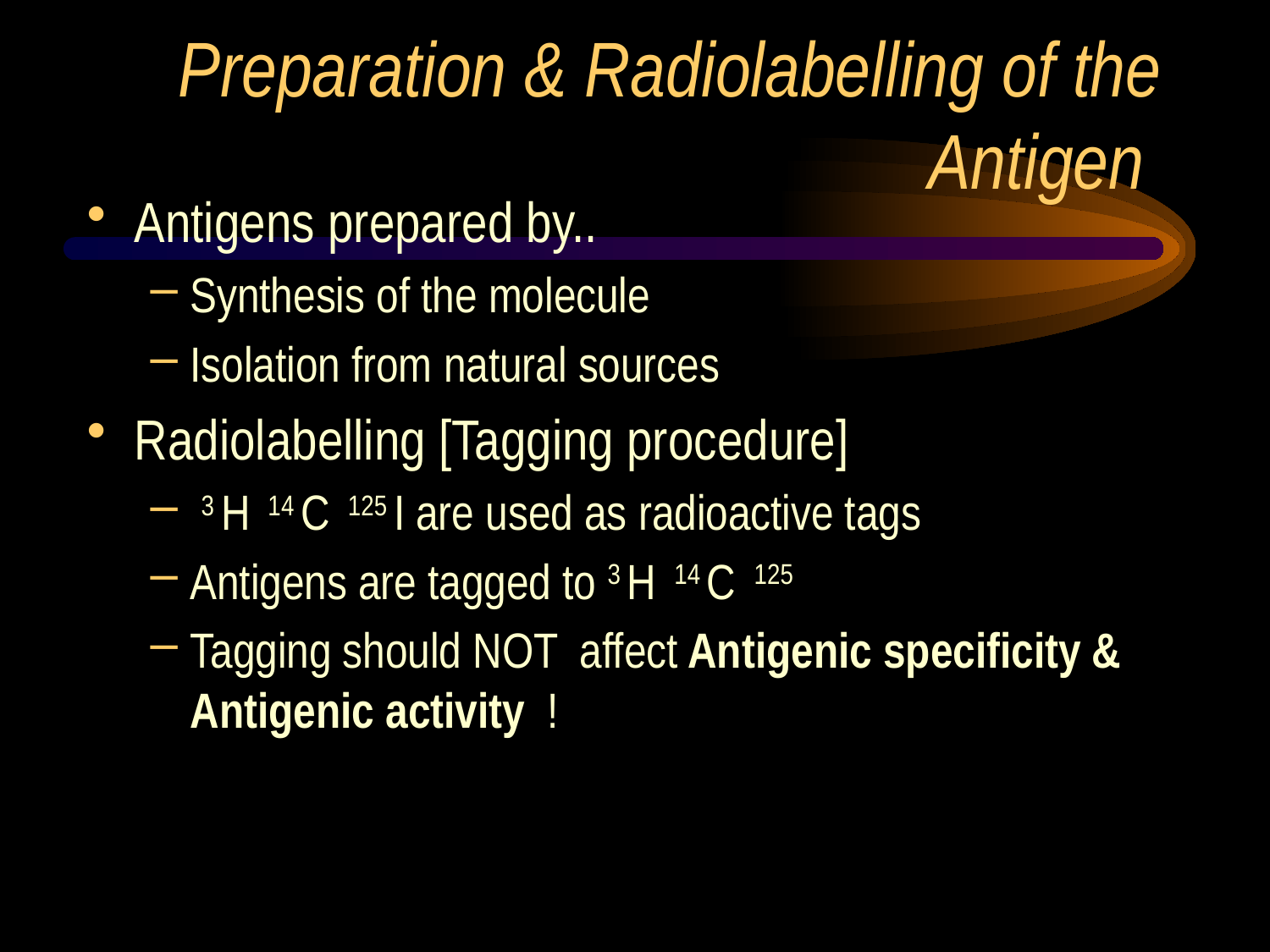

# Preparation & Radiolabelling of the Antigen
Antigens prepared by..
Synthesis of the molecule
Isolation from natural sources
Radiolabelling [Tagging procedure]
 3 H  14 C  125 I are used as radioactive tags
Antigens are tagged to 3 H  14 C  125
Tagging should NOT  affect Antigenic specificity & Antigenic activity  !